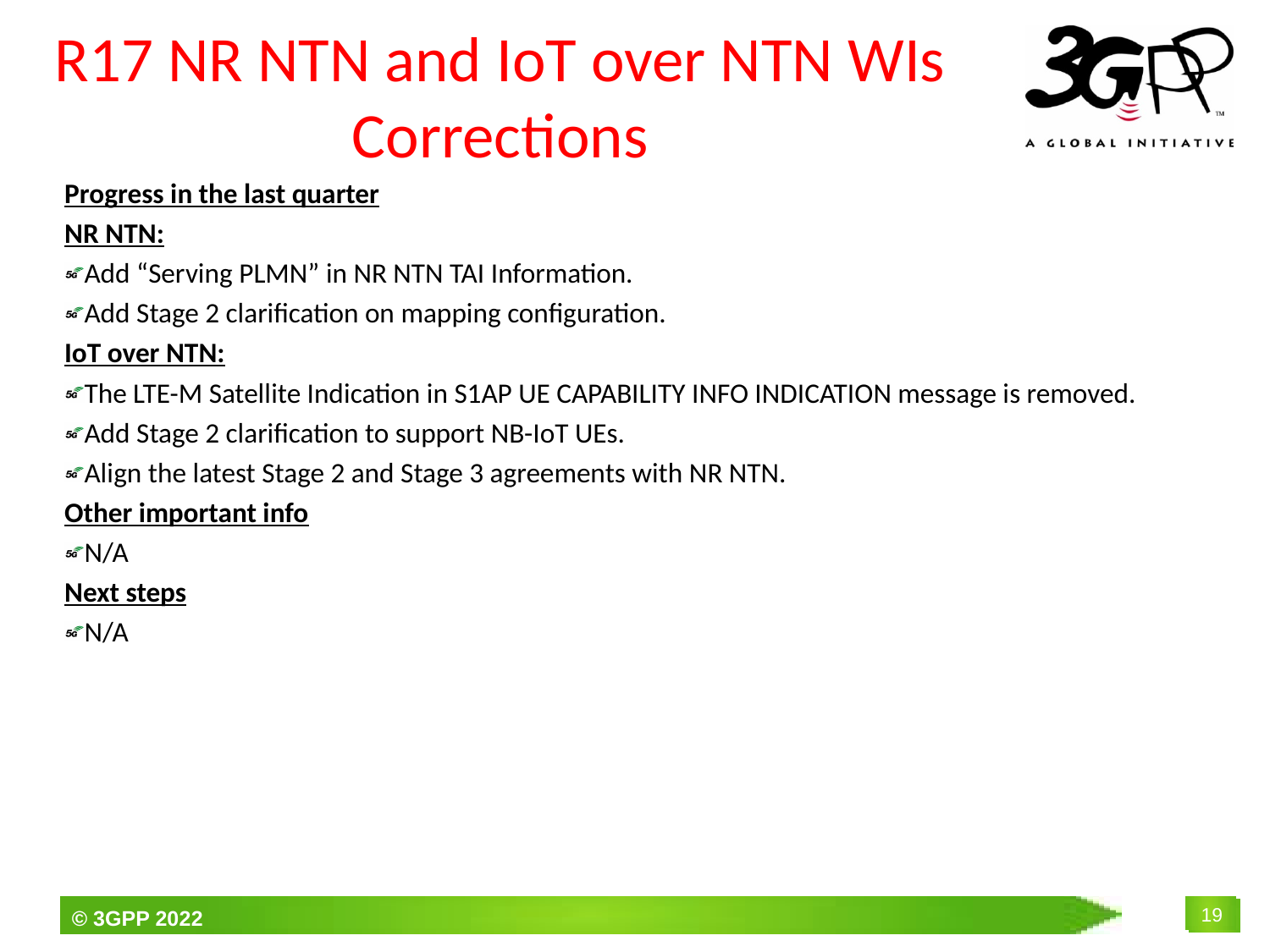

# R17 NR NTN and IoT over NTN WIs Corrections
Progress in the last quarter
NR NTN:
Add “Serving PLMN” in NR NTN TAI Information.
Add Stage 2 clarification on mapping configuration.
IoT over NTN:
The LTE-M Satellite Indication in S1AP UE CAPABILITY INFO INDICATION message is removed.
Add Stage 2 clarification to support NB-IoT UEs.
Align the latest Stage 2 and Stage 3 agreements with NR NTN.
Other important info
N/A
Next steps
N/A

19